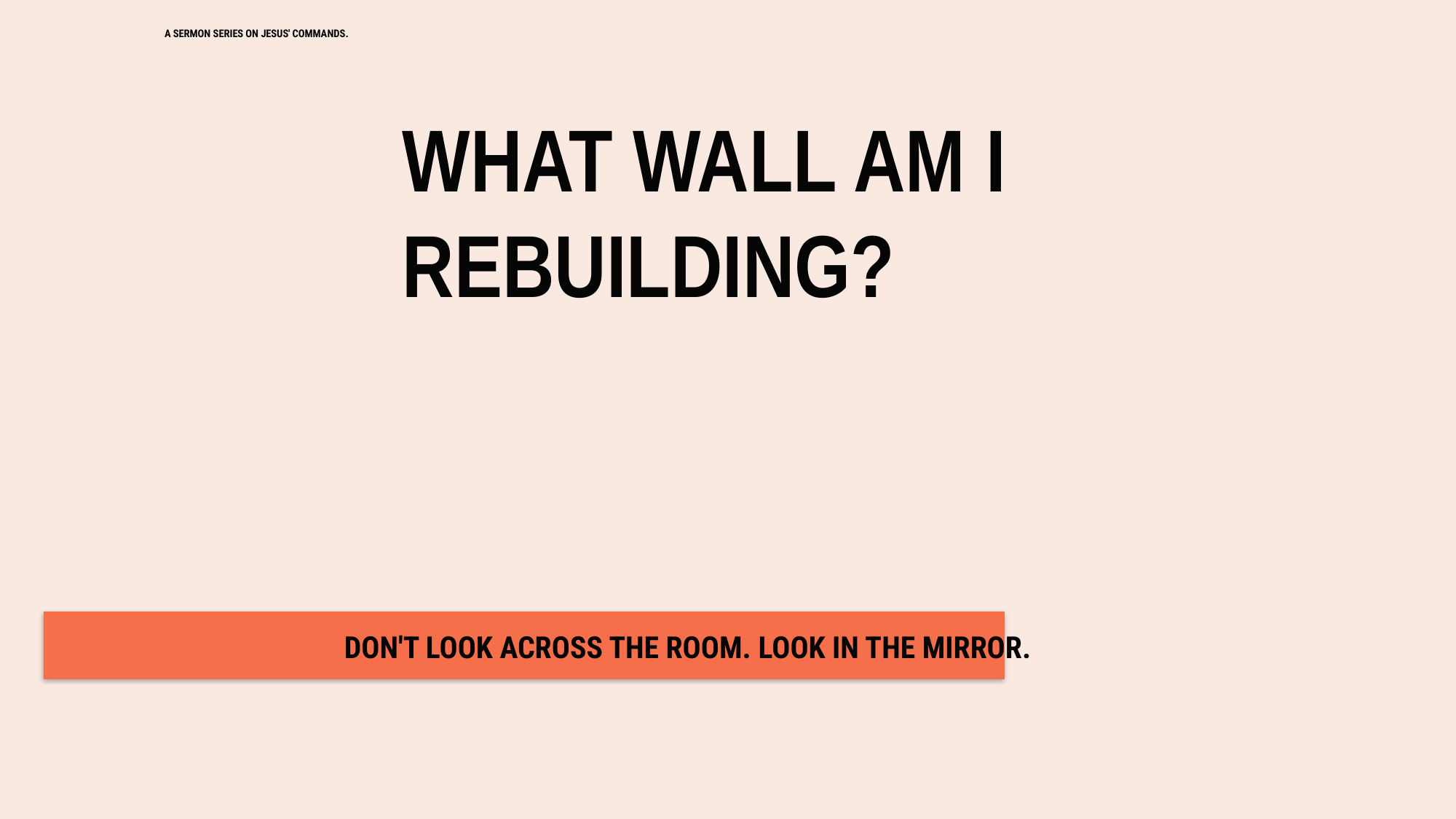

A SERMON SERIES ON JESUS' COMMANDS.
WHAT WALL AM I
REBUILDING?

DON'T LOOK ACROSS THE ROOM. LOOK IN THE MIRROR.